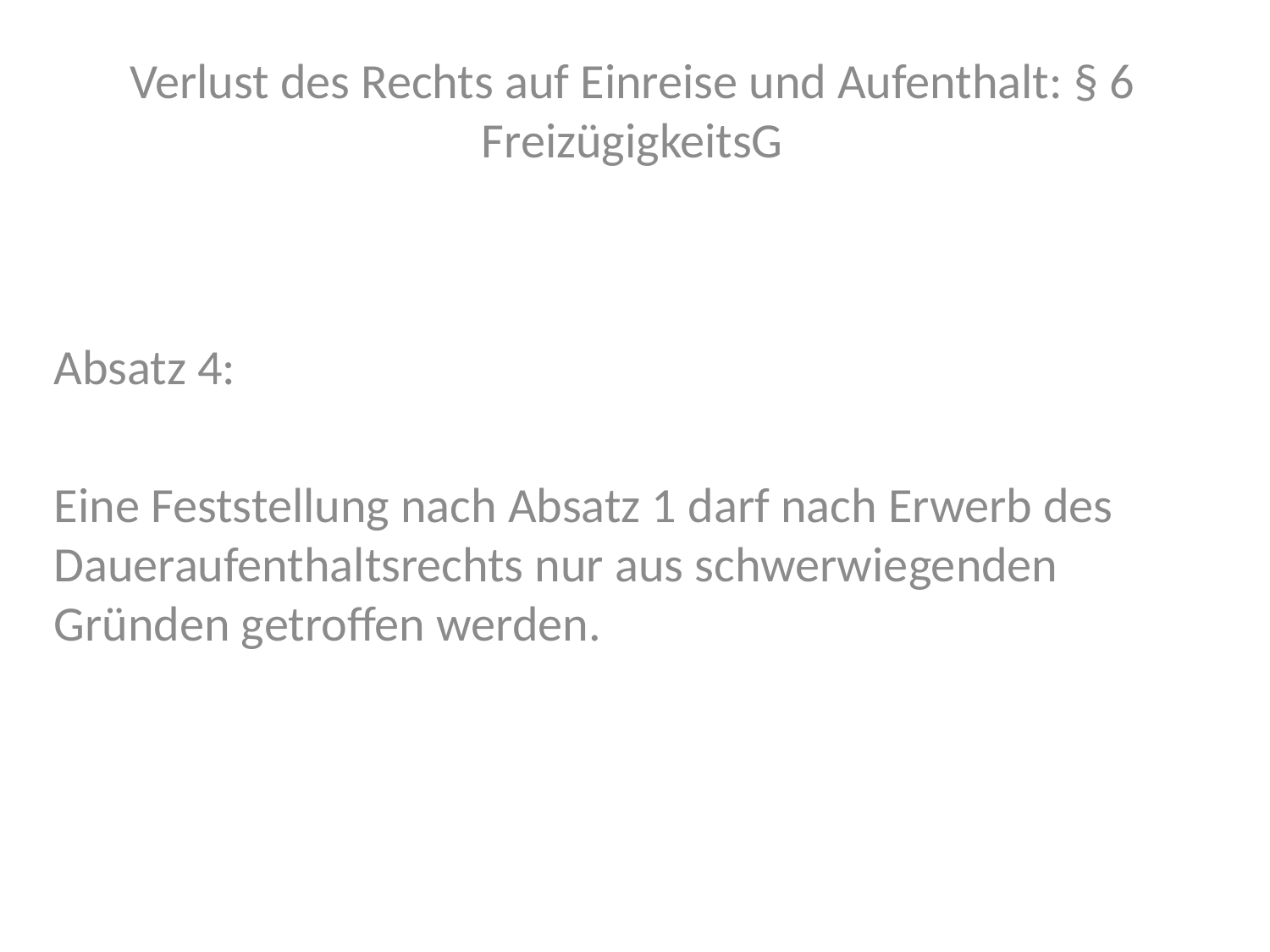

Verlust des Rechts auf Einreise und Aufenthalt: § 6 FreizügigkeitsG

Absatz 4:

Eine Feststellung nach Absatz 1 darf nach Erwerb des Daueraufenthaltsrechts nur aus schwerwiegenden Gründen getroffen werden.